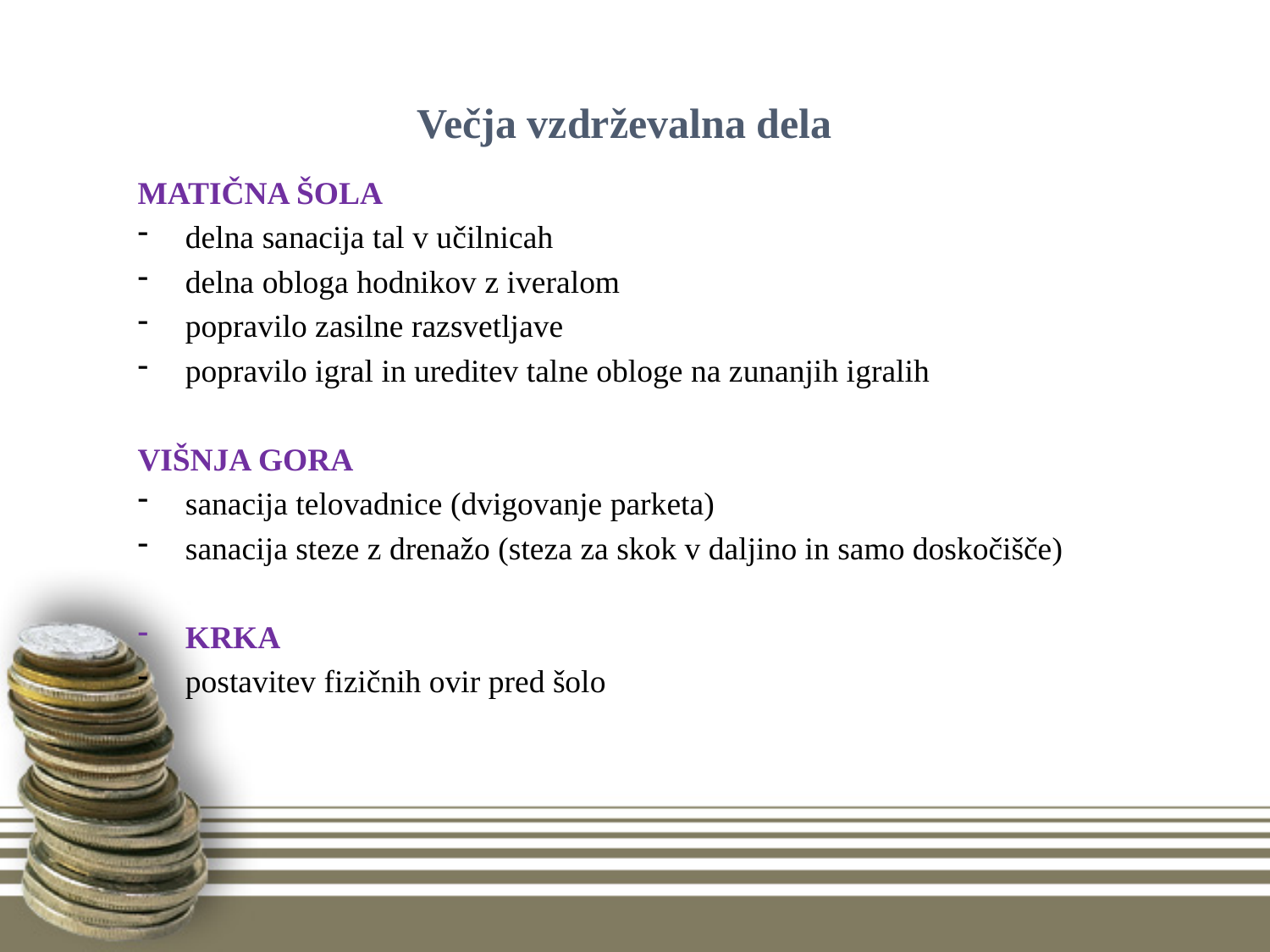

# Večja vzdrževalna dela
MATIČNA ŠOLA
delna sanacija tal v učilnicah
delna obloga hodnikov z iveralom
popravilo zasilne razsvetljave
popravilo igral in ureditev talne obloge na zunanjih igralih

VIŠNJA GORA
sanacija telovadnice (dvigovanje parketa)
sanacija steze z drenažo (steza za skok v daljino in samo doskočišče)

KRKA
postavitev fizičnih ovir pred šolo